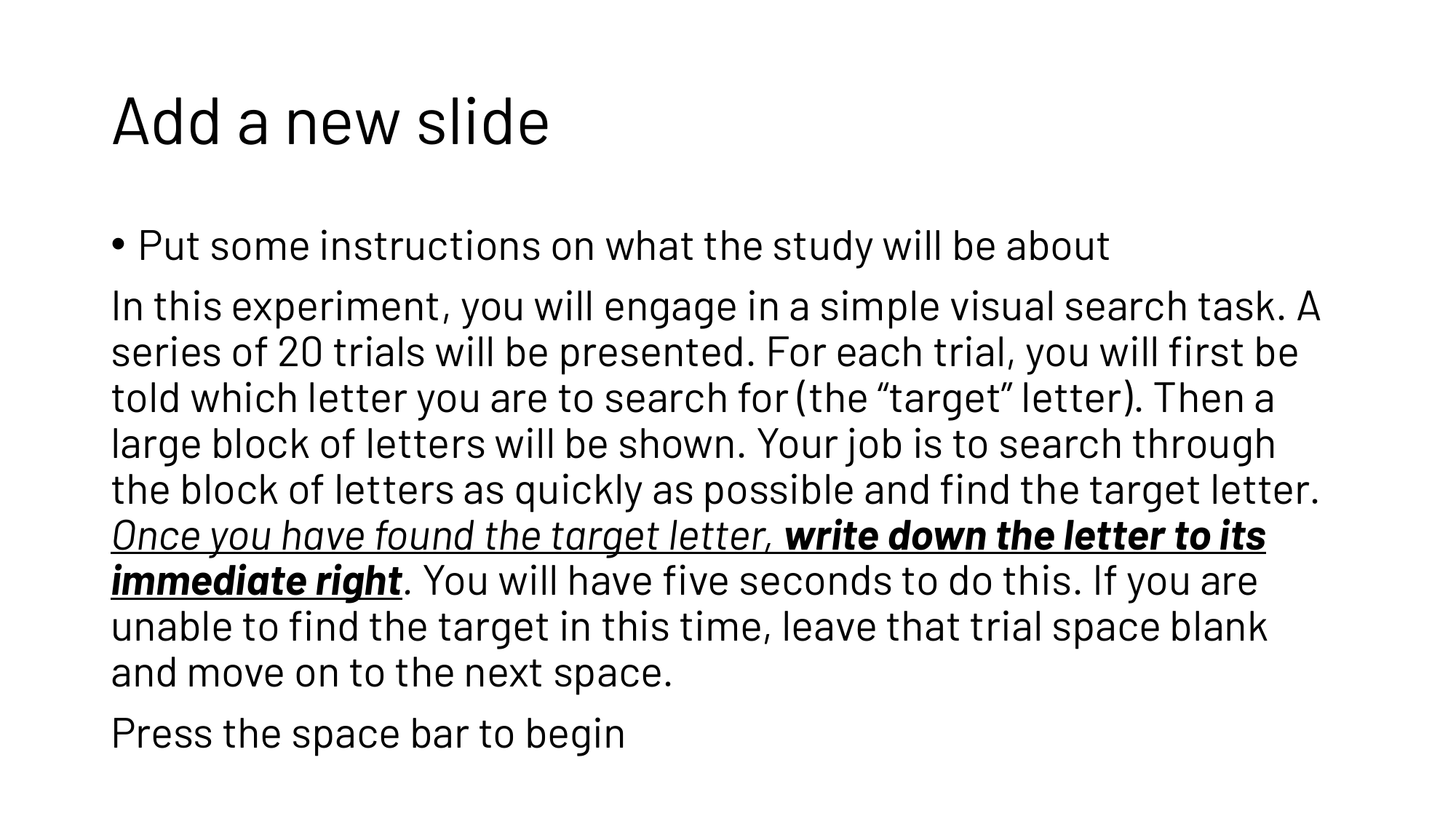

# Add a new slide
Put some instructions on what the study will be about
In this experiment, you will engage in a simple visual search task. A series of 20 trials will be presented. For each trial, you will first be told which letter you are to search for (the “target” letter). Then a large block of letters will be shown. Your job is to search through the block of letters as quickly as possible and find the target letter. Once you have found the target letter, write down the letter to its immediate right. You will have five seconds to do this. If you are unable to find the target in this time, leave that trial space blank and move on to the next space.
Press the space bar to begin